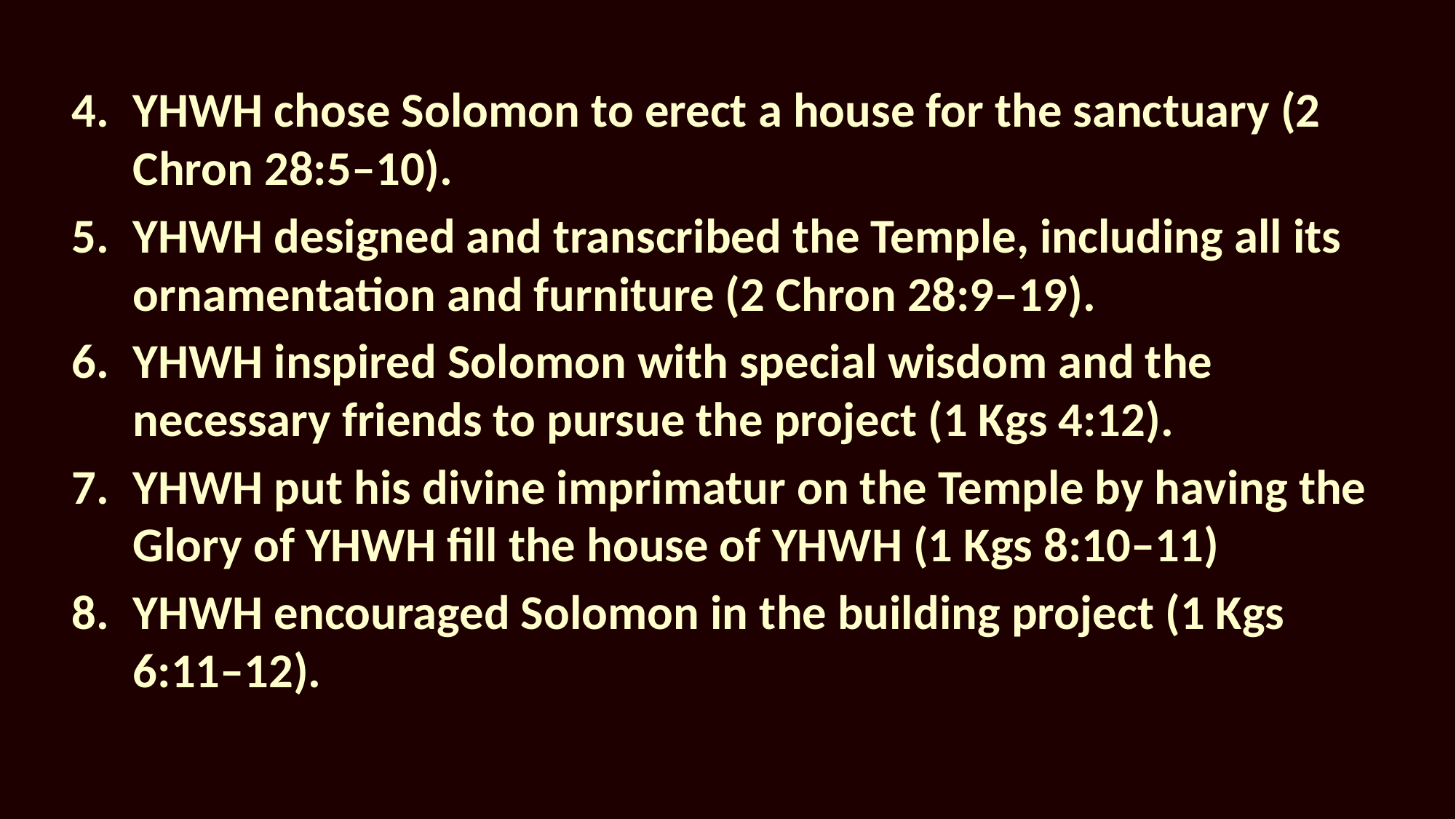

YHWH chose Solomon to erect a house for the sanctuary (2 Chron 28:5–10).
YHWH designed and transcribed the Temple, including all its ornamentation and furniture (2 Chron 28:9–19).
YHWH inspired Solomon with special wisdom and the necessary friends to pursue the project (1 Kgs 4:12).
YHWH put his divine imprimatur on the Temple by having the Glory of YHWH fill the house of YHWH (1 Kgs 8:10–11)
YHWH encouraged Solomon in the building project (1 Kgs 6:11–12).